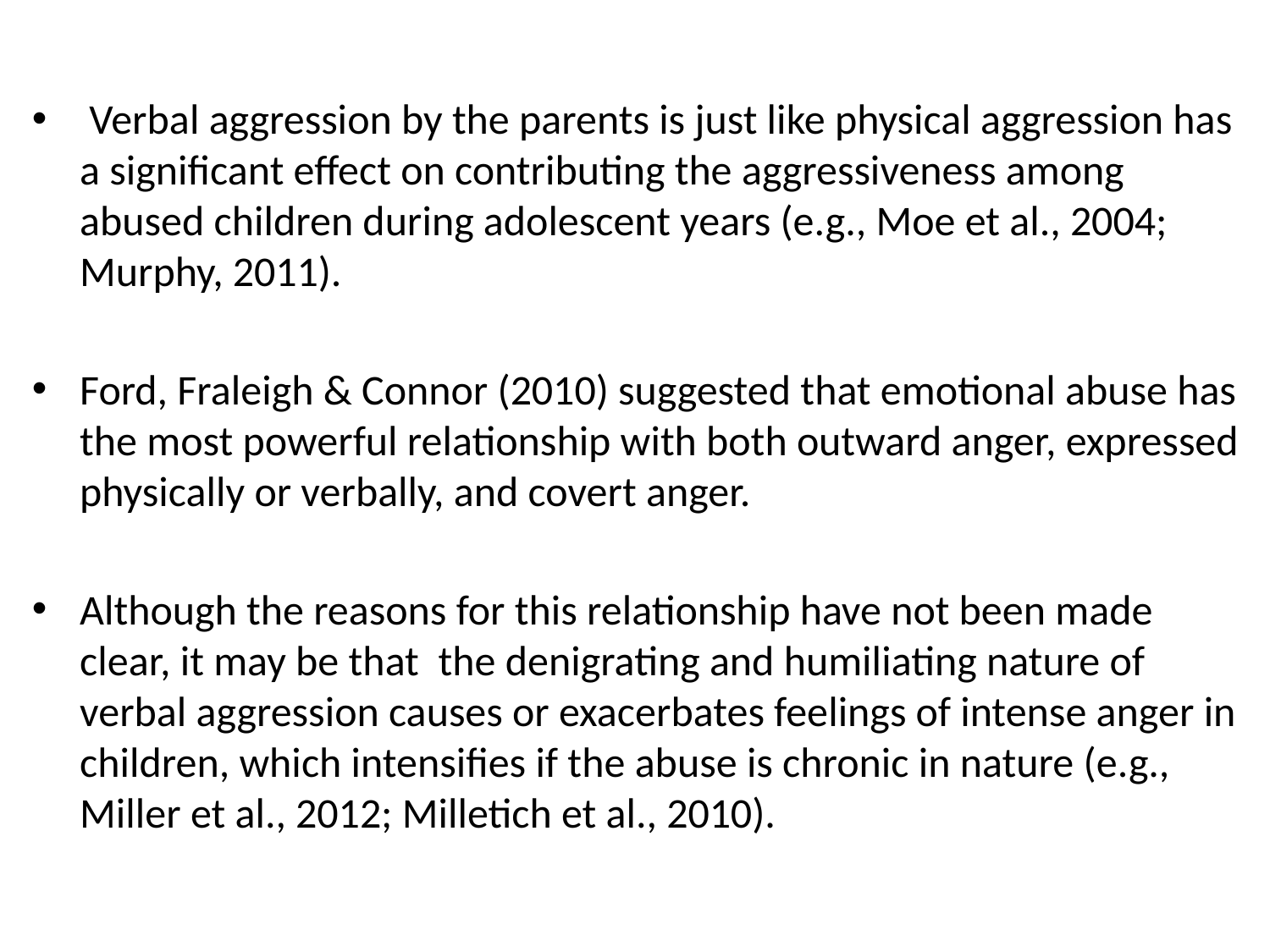

Verbal aggression by the parents is just like physical aggression has a significant effect on contributing the aggressiveness among abused children during adolescent years (e.g., Moe et al., 2004; Murphy, 2011).

Ford, Fraleigh & Connor (2010) suggested that emotional abuse has the most powerful relationship with both outward anger, expressed physically or verbally, and covert anger.

Although the reasons for this relationship have not been made clear, it may be that  the denigrating and humiliating nature of verbal aggression causes or exacerbates feelings of intense anger in children, which intensifies if the abuse is chronic in nature (e.g., Miller et al., 2012; Milletich et al., 2010).